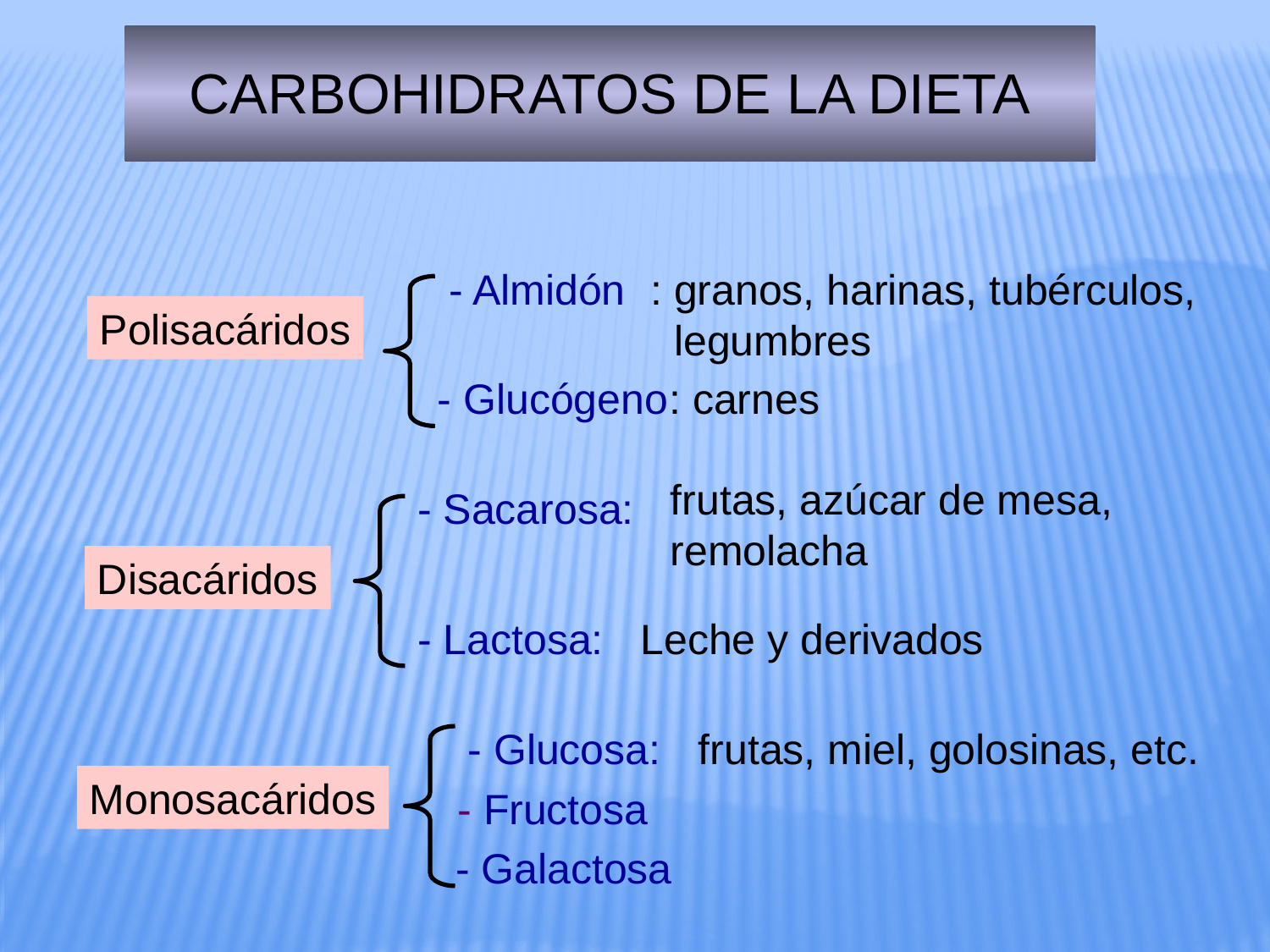

CARBOHIDRATOS DE LA DIETA
- Almidón
: granos, harinas, tubérculos,
  legumbres

Polisacáridos
- Glucógeno
 : carnes
frutas, azúcar de mesa,
remolacha
- Sacarosa:

Disacáridos
- Lactosa:
Leche y derivados
- Glucosa:
frutas, miel, golosinas, etc.

Monosacáridos
- Fructosa
- Galactosa